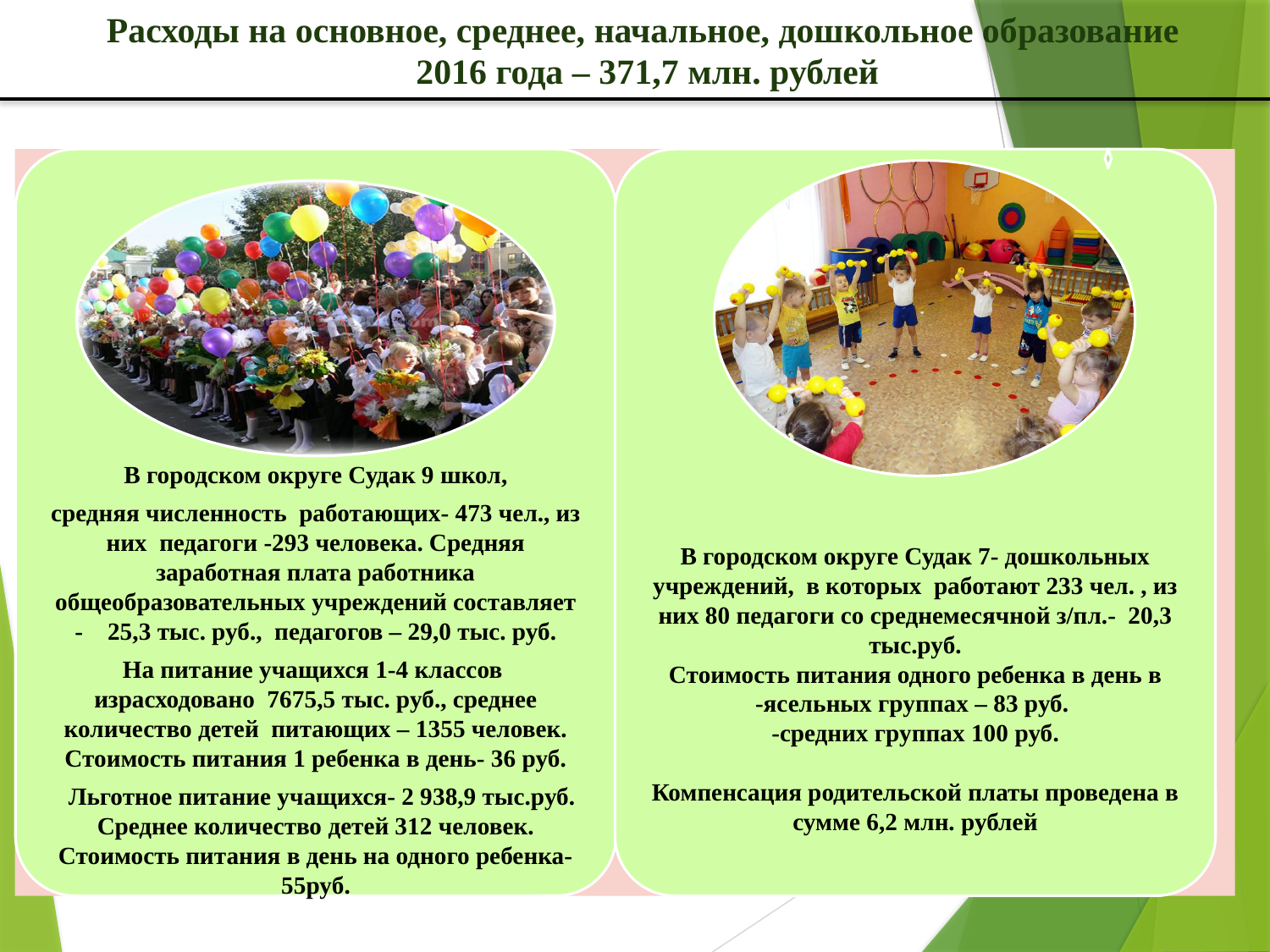

Расходы на основное, среднее, начальное, дошкольное образование
2016 года – 371,7 млн. рублей

В городском округе Судак 9 школ,
средняя численность  работающих- 473 чел., из них  педагоги -293 человека. Средняя заработная плата работника общеобразовательных учреждений составляет -    25,3 тыс. руб.,  педагогов – 29,0 тыс. руб.
На питание учащихся 1-4 классов  израсходовано  7675,5 тыс. руб., среднее количество детей  питающих – 1355 человек. Стоимость питания 1 ребенка в день- 36 руб.
  Льготное питание учащихся- 2 938,9 тыс.руб. Среднее количество детей 312 человек. Стоимость питания в день на одного ребенка- 55руб.

В городском округе Судак 7- дошкольных учреждений,  в которых  работают 233 чел. , из них 80 педагоги со среднемесячной з/пл.-  20,3 тыс.руб.
 Стоимость питания одного ребенка в день в
-ясельных группах – 83 руб.
-средних группах 100 руб.

Компенсация родительской платы проведена в сумме 6,2 млн. рублей